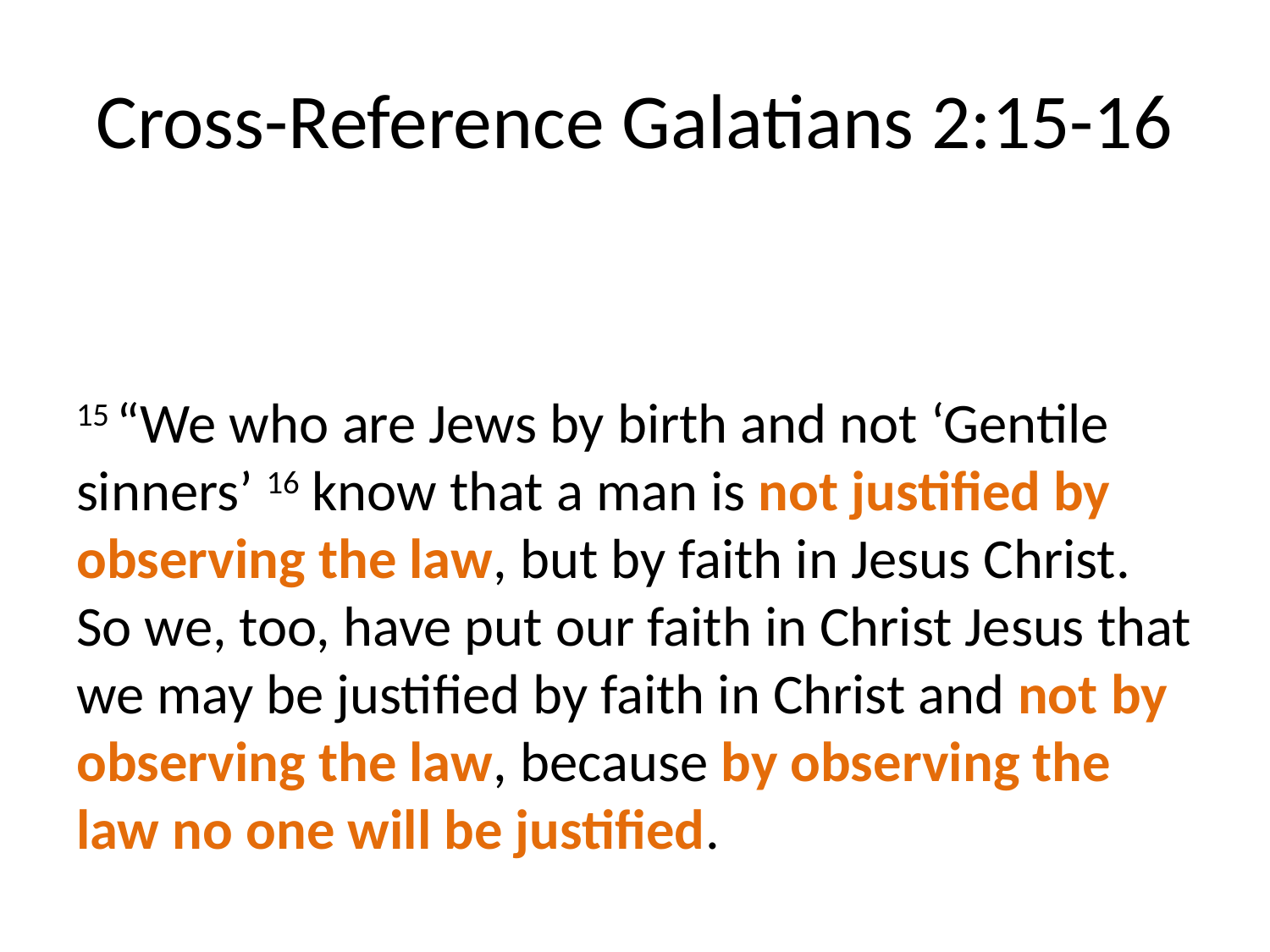

# Cross-Reference Galatians 2:15-16

15 “We who are Jews by birth and not ‘Gentile sinners’ 16 know that a man is not justified by observing the law, but by faith in Jesus Christ. So we, too, have put our faith in Christ Jesus that we may be justified by faith in Christ and not by observing the law, because by observing the law no one will be justified.